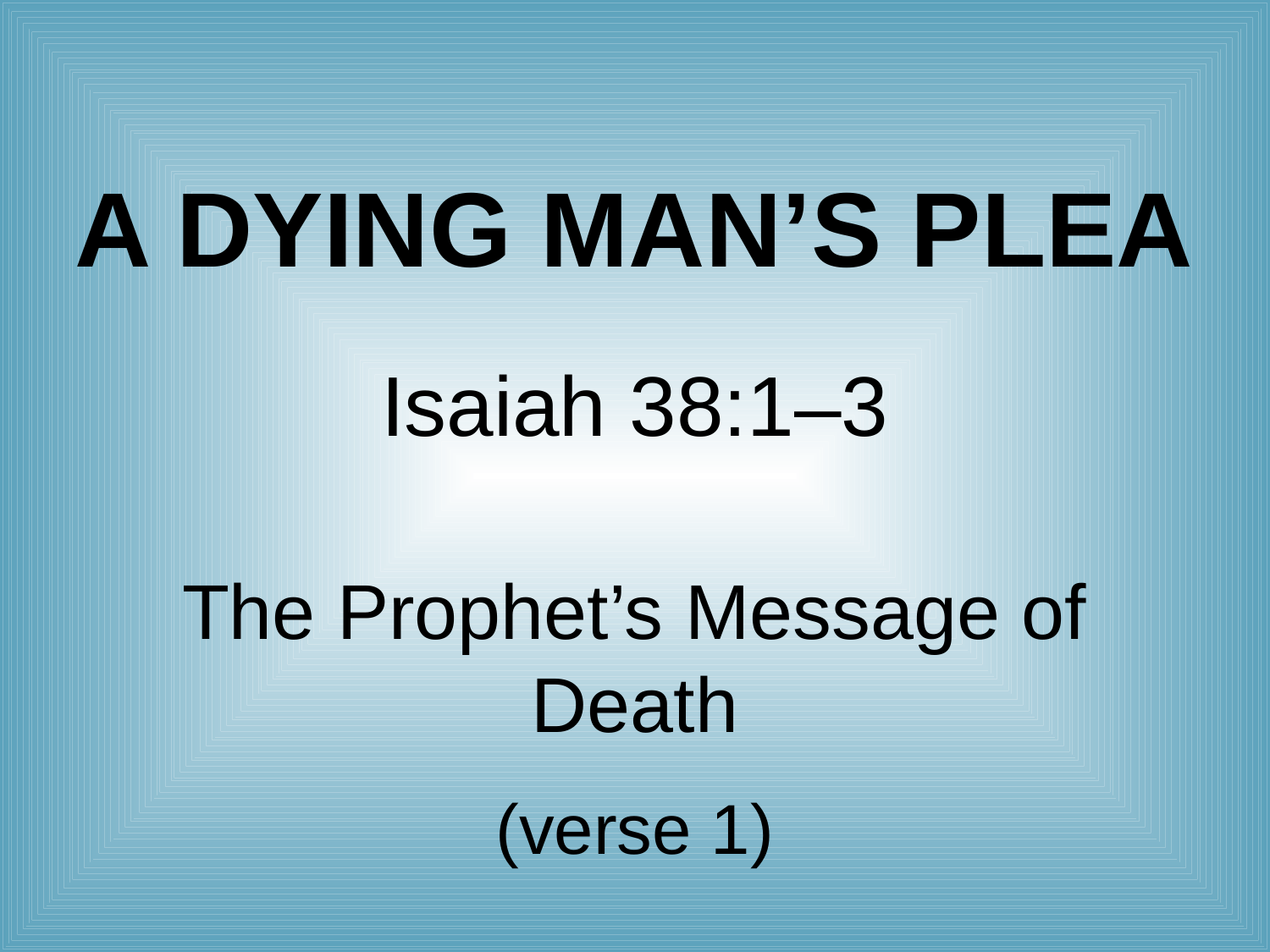

# A Dying Man’s Plea
Isaiah 38:1–3

The Prophet’s Message of Death
(verse 1)